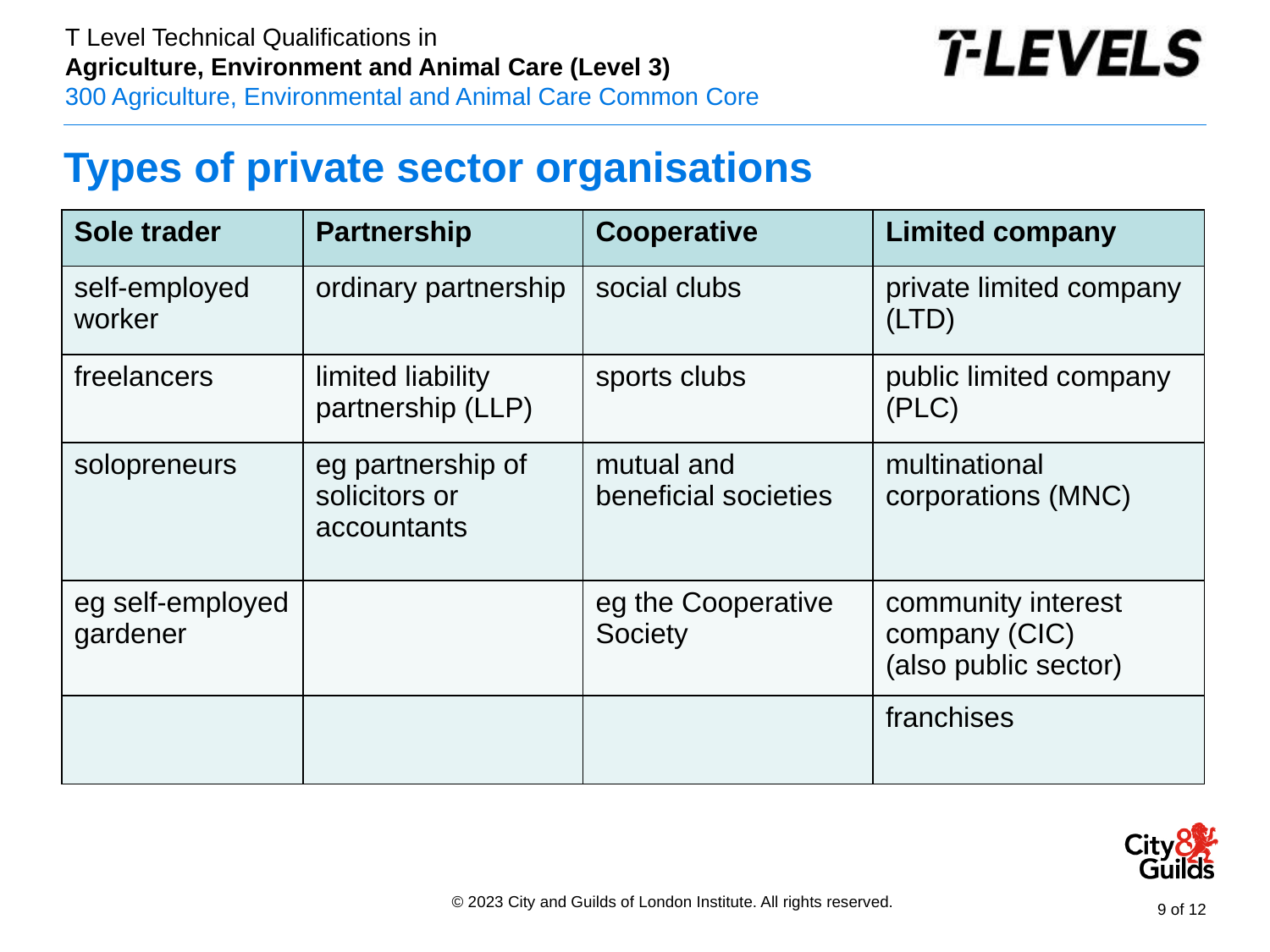

# Types of private sector organisations
| Sole trader | Partnership | Cooperative | Limited company |
| --- | --- | --- | --- |
| self-employed worker | ordinary partnership | social clubs | private limited company (LTD) |
| freelancers | limited liability partnership (LLP) | sports clubs | public limited company (PLC) |
| solopreneurs | eg partnership of solicitors or accountants | mutual and beneficial societies | multinational corporations (MNC) |
| eg self-employed gardener |  | eg the Cooperative Society | community interest company (CIC) (also public sector) |
|  |  |  | franchises |